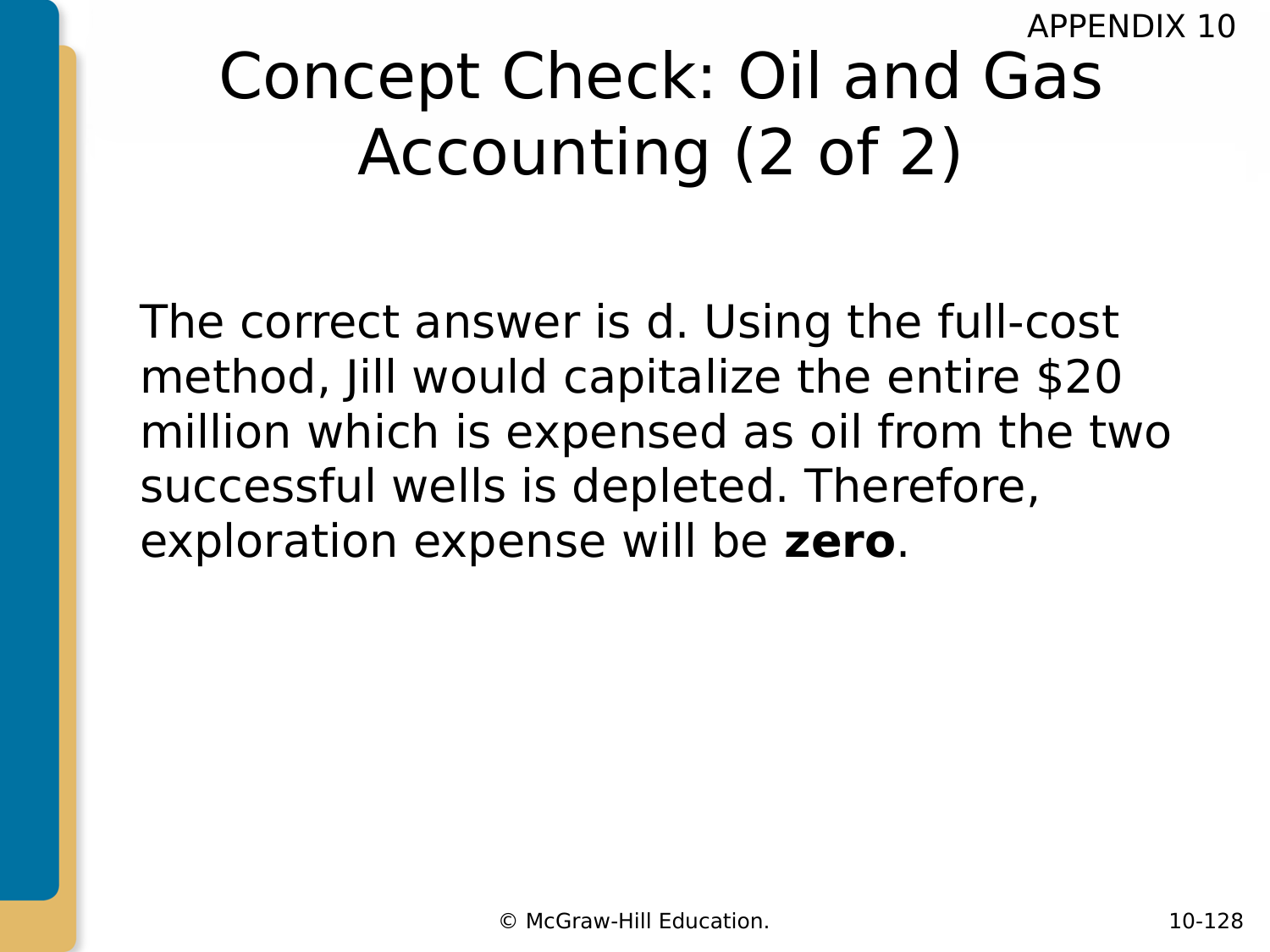

APPENDIX 10
# Concept Check: Oil and Gas Accounting (2 of 2)
The correct answer is d. Using the full-cost method, Jill would capitalize the entire $20 million which is expensed as oil from the two successful wells is depleted. Therefore, exploration expense will be zero.